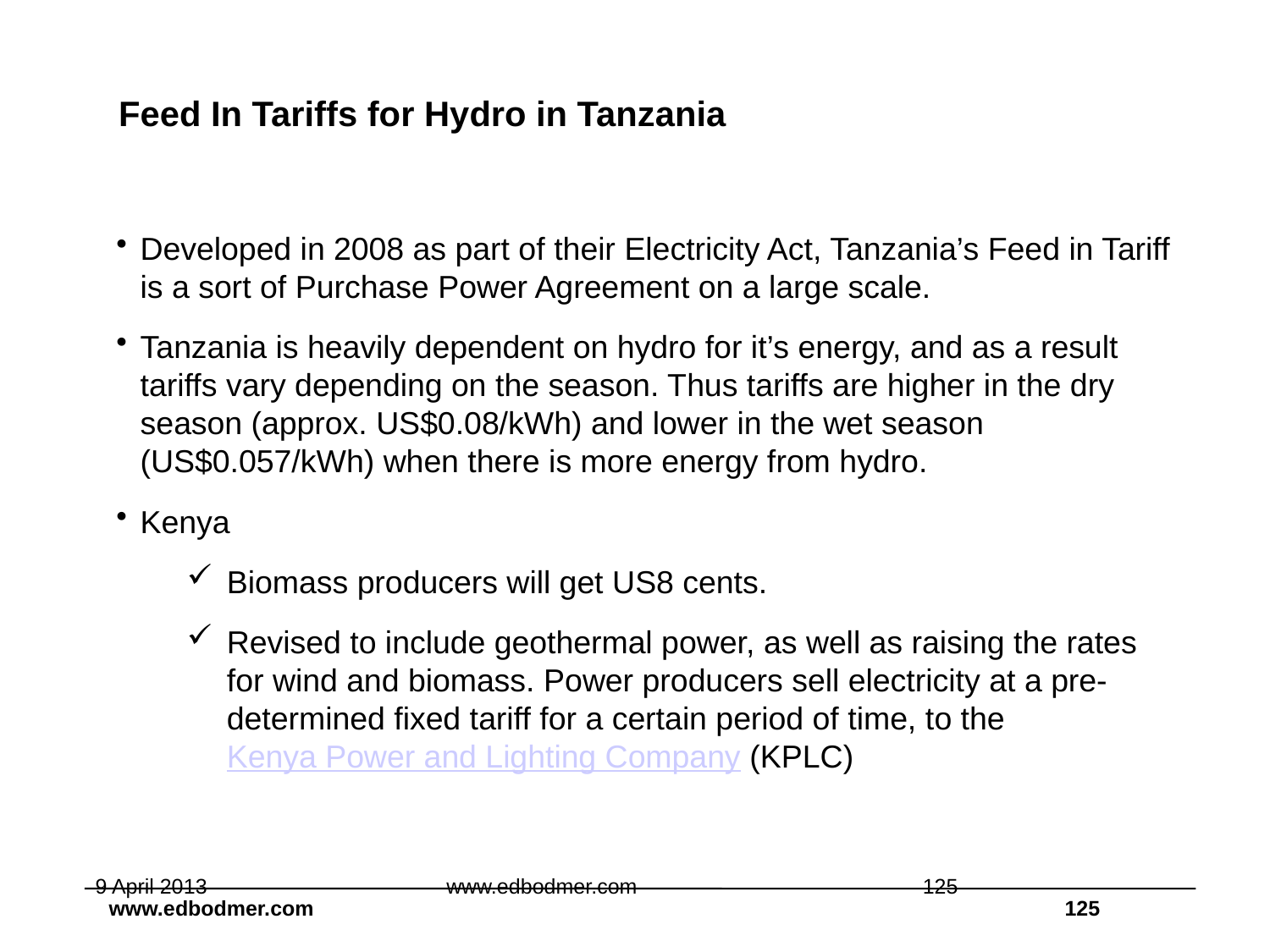

# Feed In Tariffs for Hydro in Tanzania
Developed in 2008 as part of their Electricity Act, Tanzania’s Feed in Tariff is a sort of Purchase Power Agreement on a large scale.
Tanzania is heavily dependent on hydro for it’s energy, and as a result tariffs vary depending on the season. Thus tariffs are higher in the dry season (approx. US$0.08/kWh) and lower in the wet season (US$0.057/kWh) when there is more energy from hydro.
Kenya
Biomass producers will get US8 cents.
Revised to include geothermal power, as well as raising the rates for wind and biomass. Power producers sell electricity at a pre-determined fixed tariff for a certain period of time, to the Kenya Power and Lighting Company (KPLC)

9 April 2013
www.edbodmer.com
125